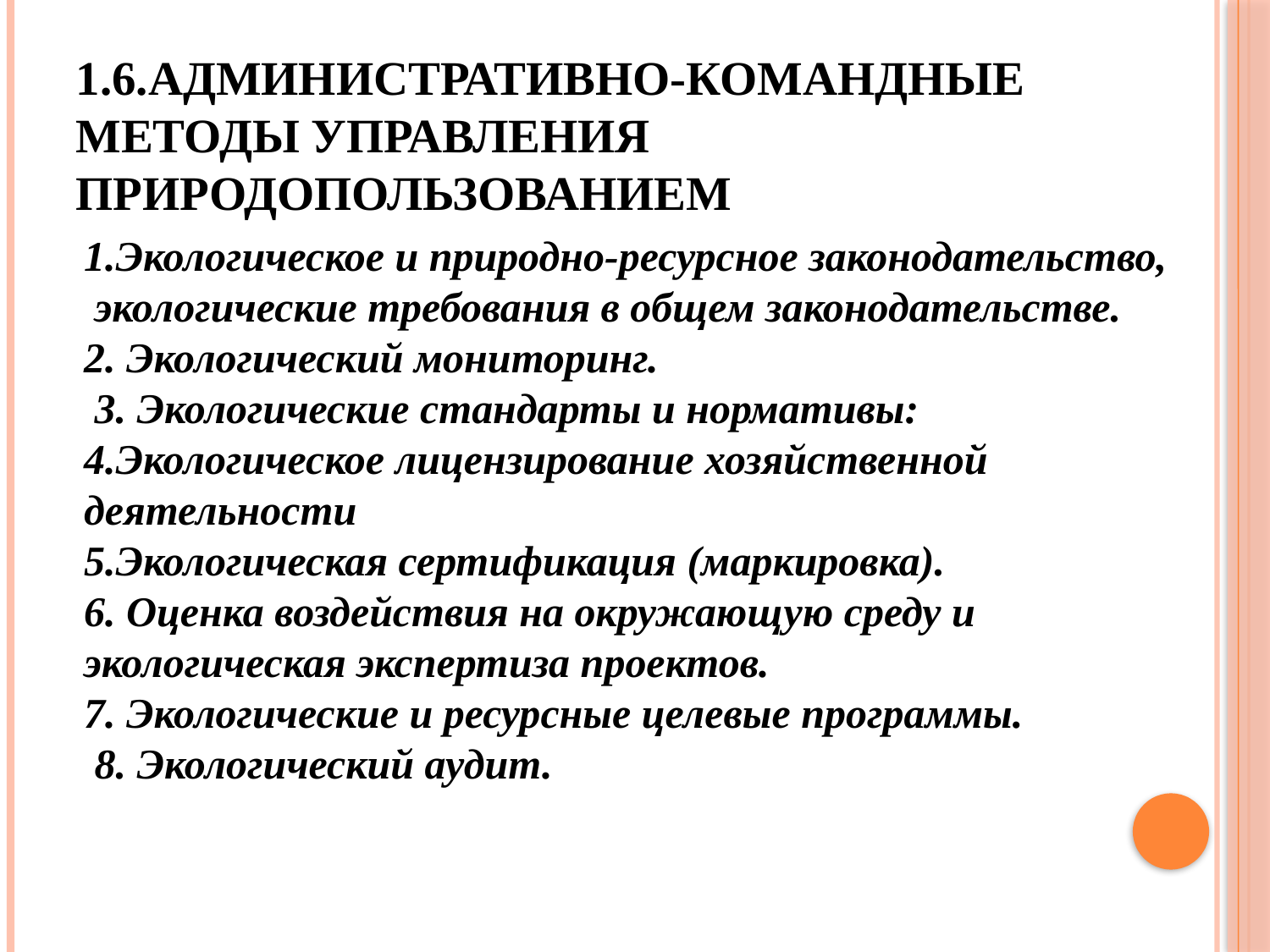

# 1.6.Административно-командные методы управления природопользованием
1.Экологическое и природно-ресурсное законодательство,  экологические требования в общем законодательстве.
2. Экологический мониторинг.
 3. Экологические стандарты и нормативы:
4.Экологическое лицензирование хозяйственной деятельности
5.Экологическая сертификация (маркировка).
6. Оценка воздействия на окружающую среду и экологическая экспертиза проектов.
7. Экологические и ресурсные целевые программы.
 8. Экологический аудит.